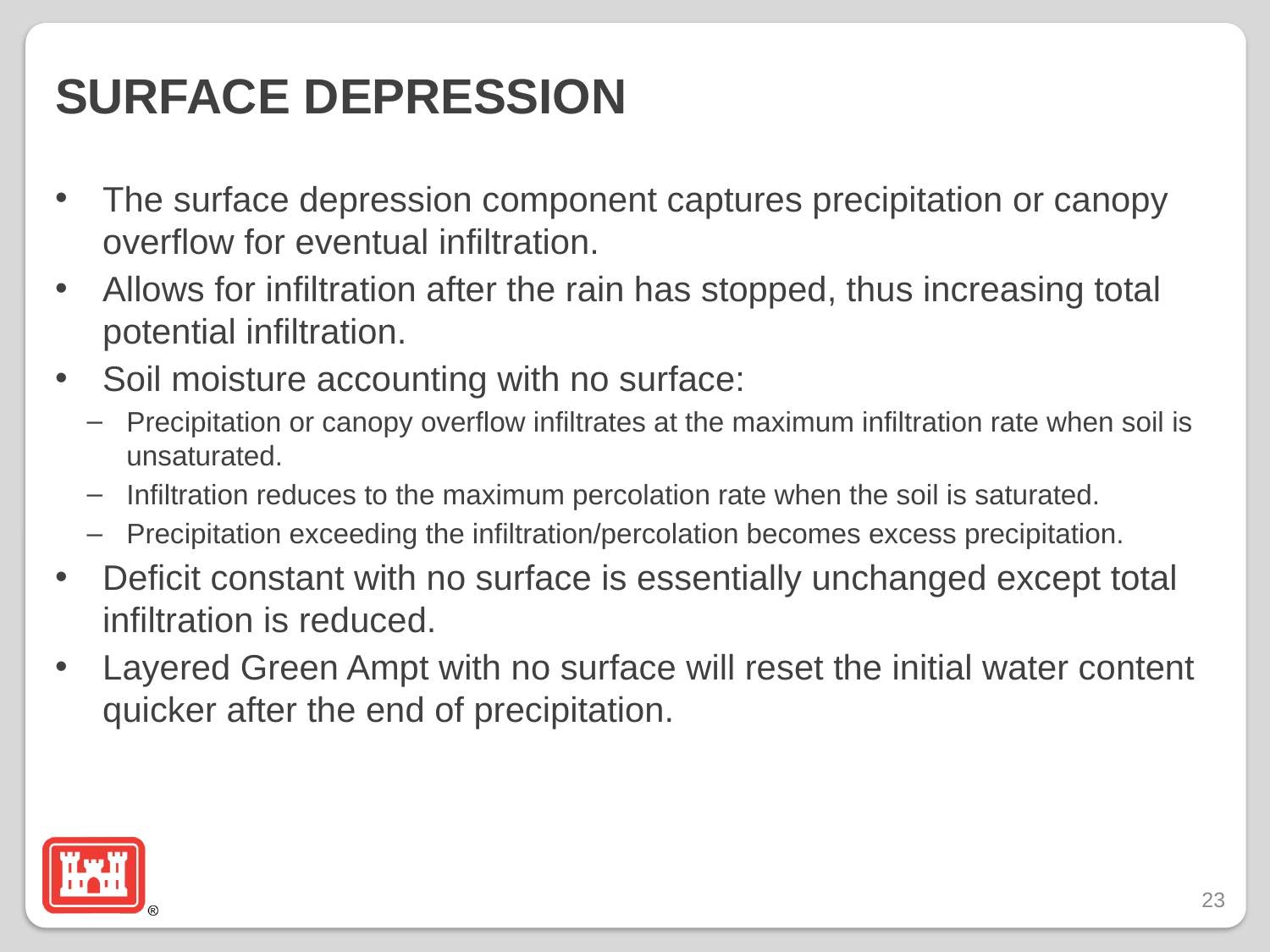

# Surface Depression
The surface depression component captures precipitation or canopy overflow for eventual infiltration.
Allows for infiltration after the rain has stopped, thus increasing total potential infiltration.
Soil moisture accounting with no surface:
Precipitation or canopy overflow infiltrates at the maximum infiltration rate when soil is unsaturated.
Infiltration reduces to the maximum percolation rate when the soil is saturated.
Precipitation exceeding the infiltration/percolation becomes excess precipitation.
Deficit constant with no surface is essentially unchanged except total infiltration is reduced.
Layered Green Ampt with no surface will reset the initial water content quicker after the end of precipitation.
23